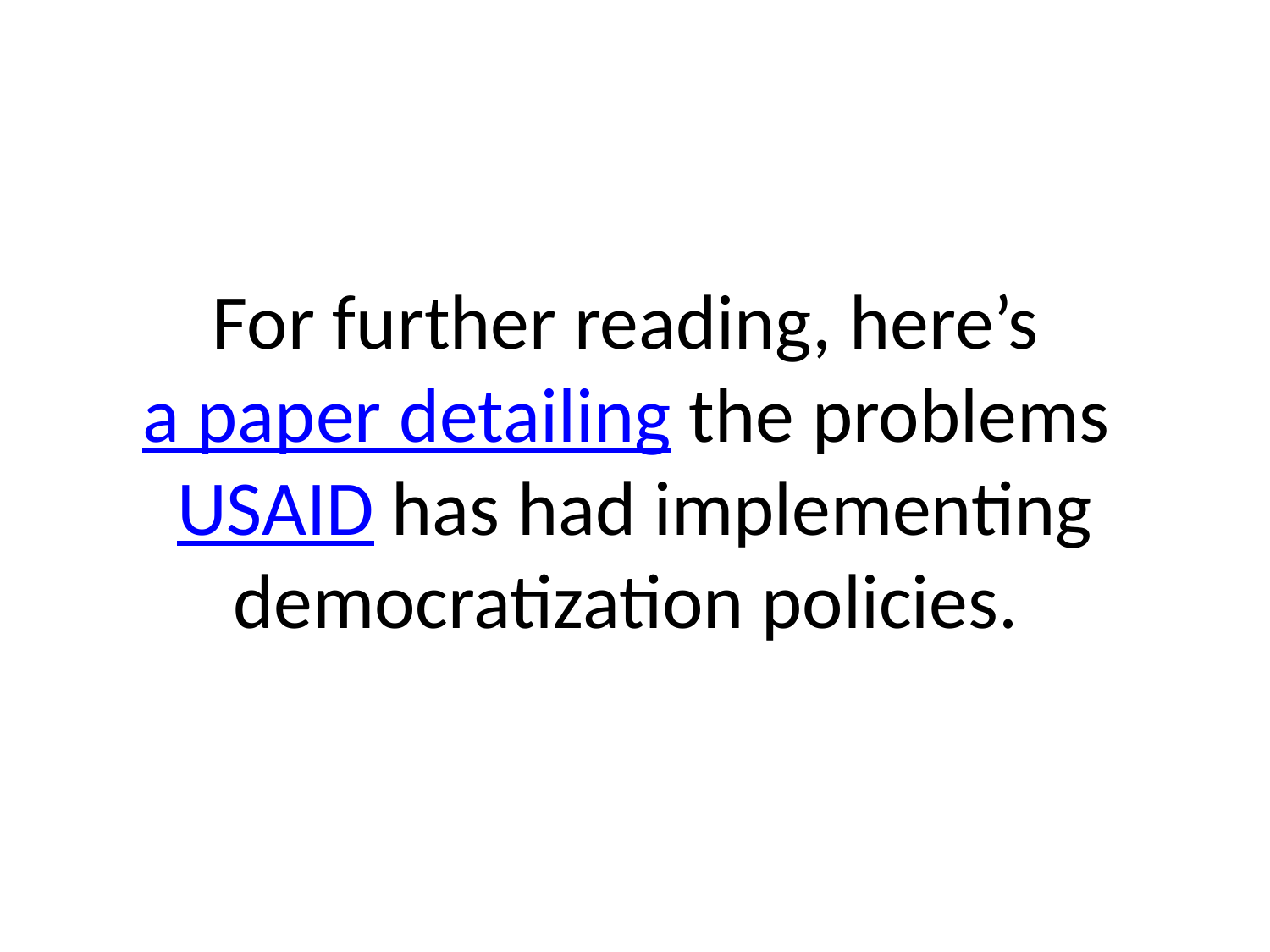

# For further reading, here’s a paper detailing the problems USAID has had implementing democratization policies.